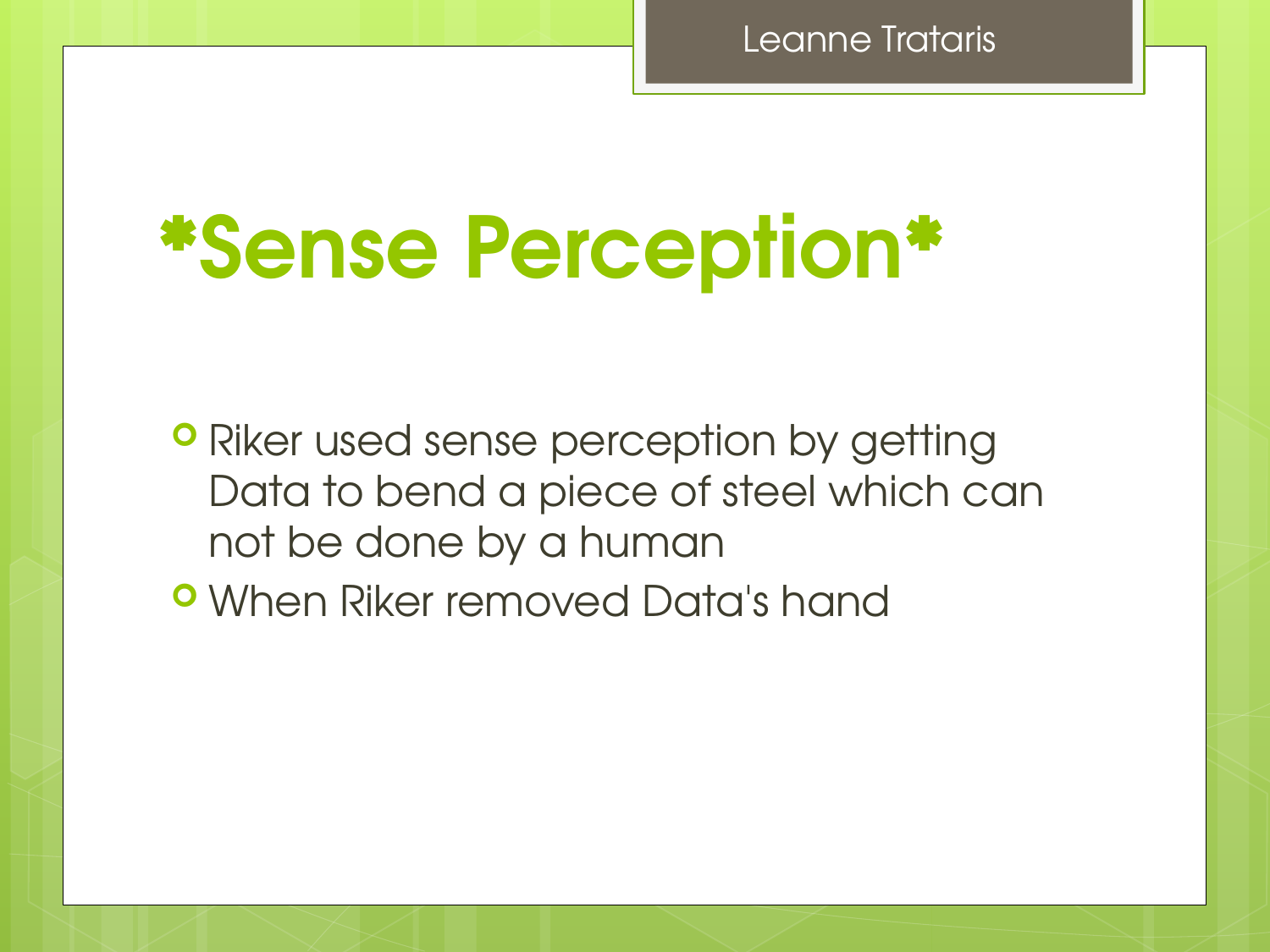

Leanne Trataris
# *Sense Perception*
Riker used sense perception by getting Data to bend a piece of steel which can not be done by a human
When Riker removed Data's hand